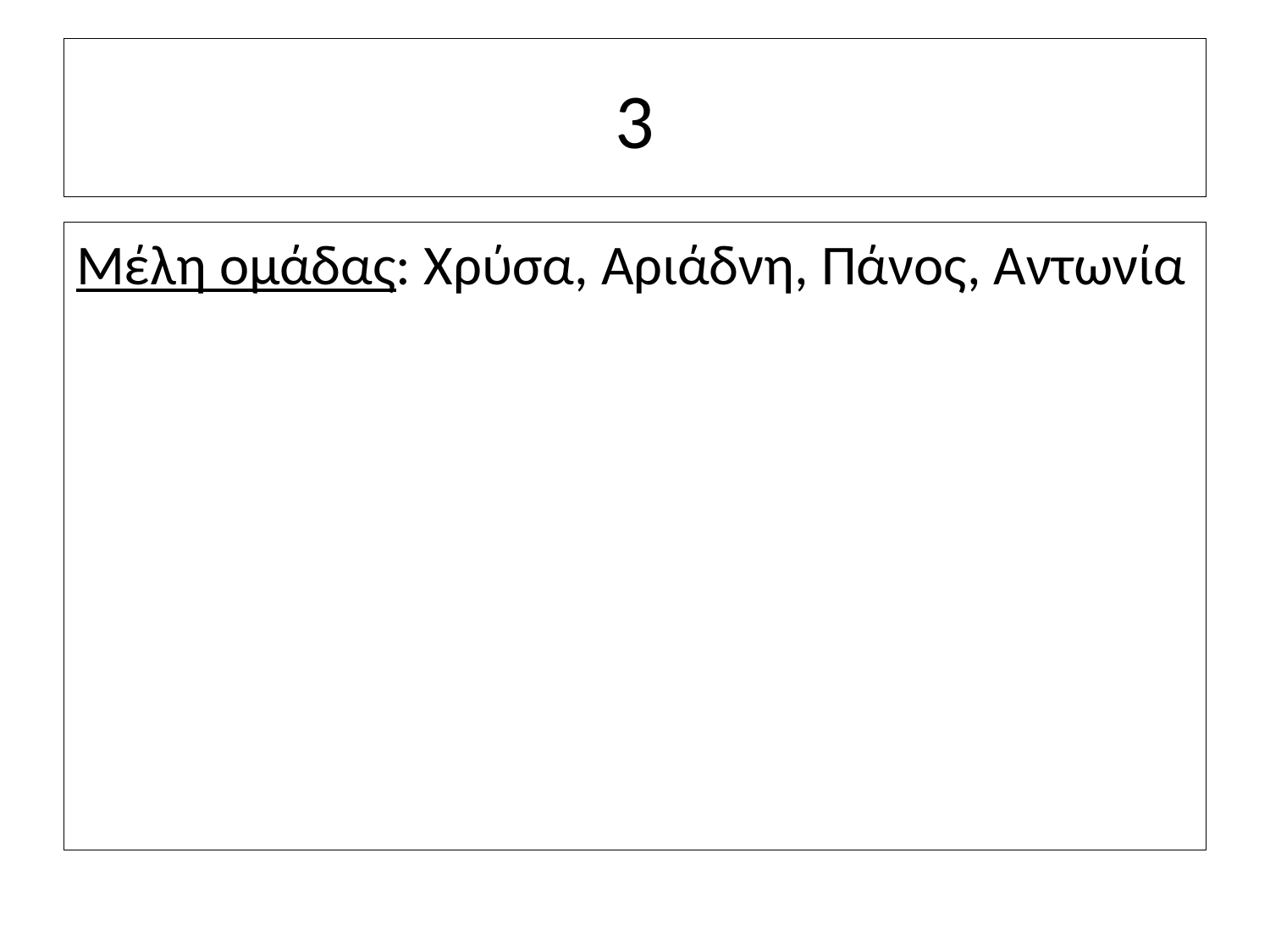

# 3
Μέλη ομάδας: Χρύσα, Αριάδνη, Πάνος, Αντωνία